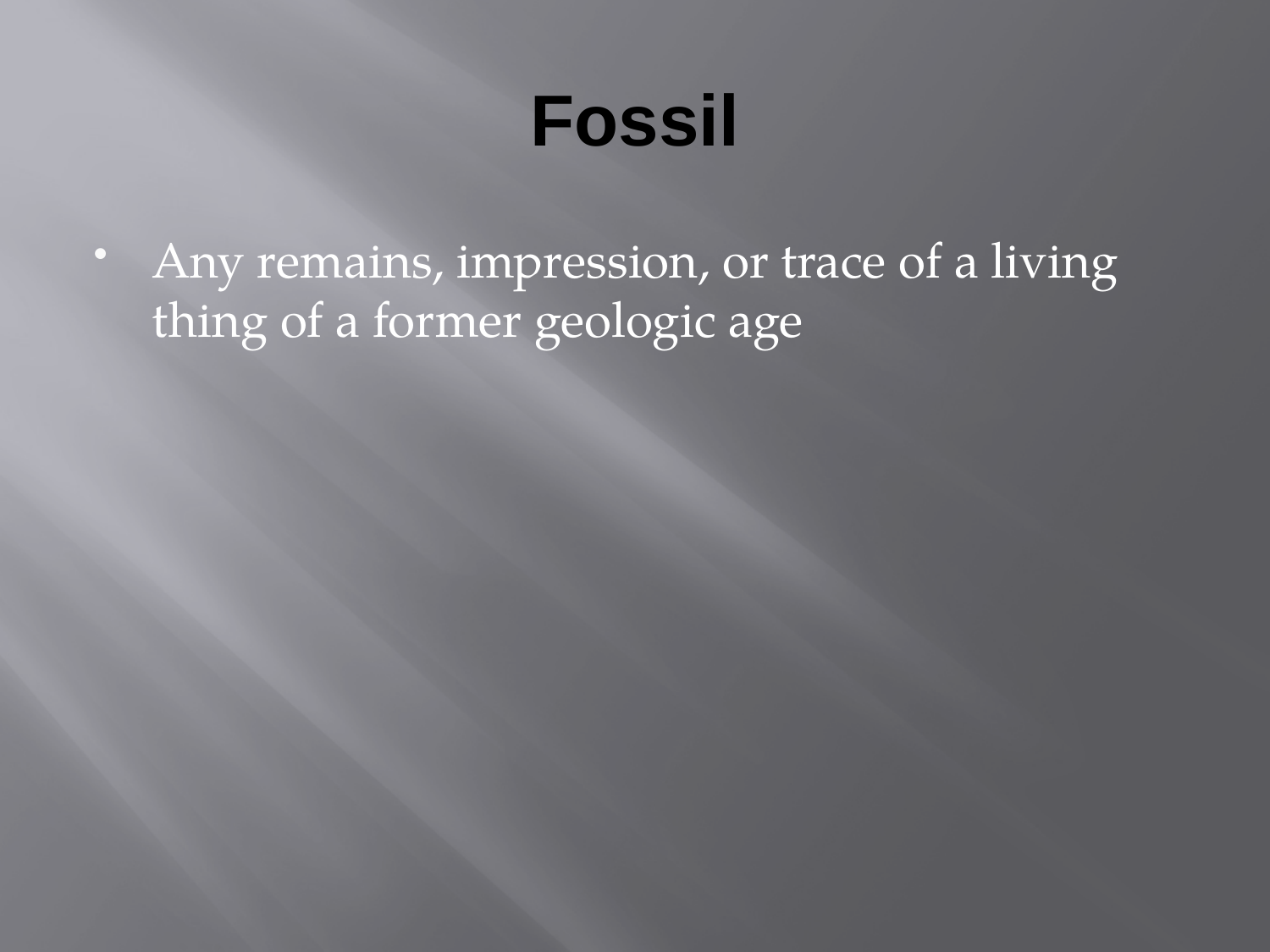

# Fossil
Any remains, impression, or trace of a living thing of a former geologic age